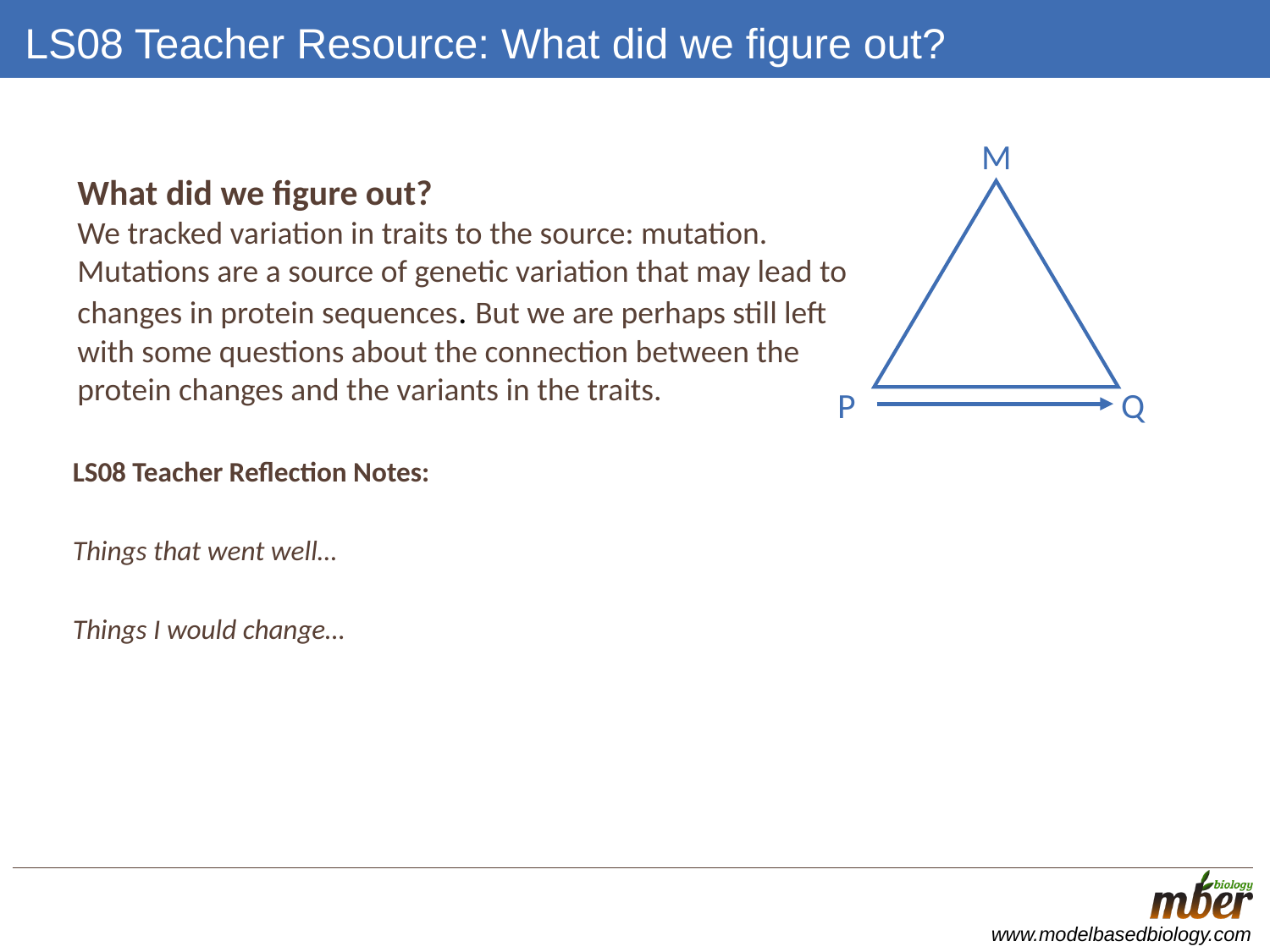

# LS08 Teacher Resource: What did we figure out?
M

Q
P
What did we figure out?
We tracked variation in traits to the source: mutation.
Mutations are a source of genetic variation that may lead to changes in protein sequences. But we are perhaps still left with some questions about the connection between the protein changes and the variants in the traits.

LS08 Teacher Reflection Notes:

Things that went well…

Things I would change…